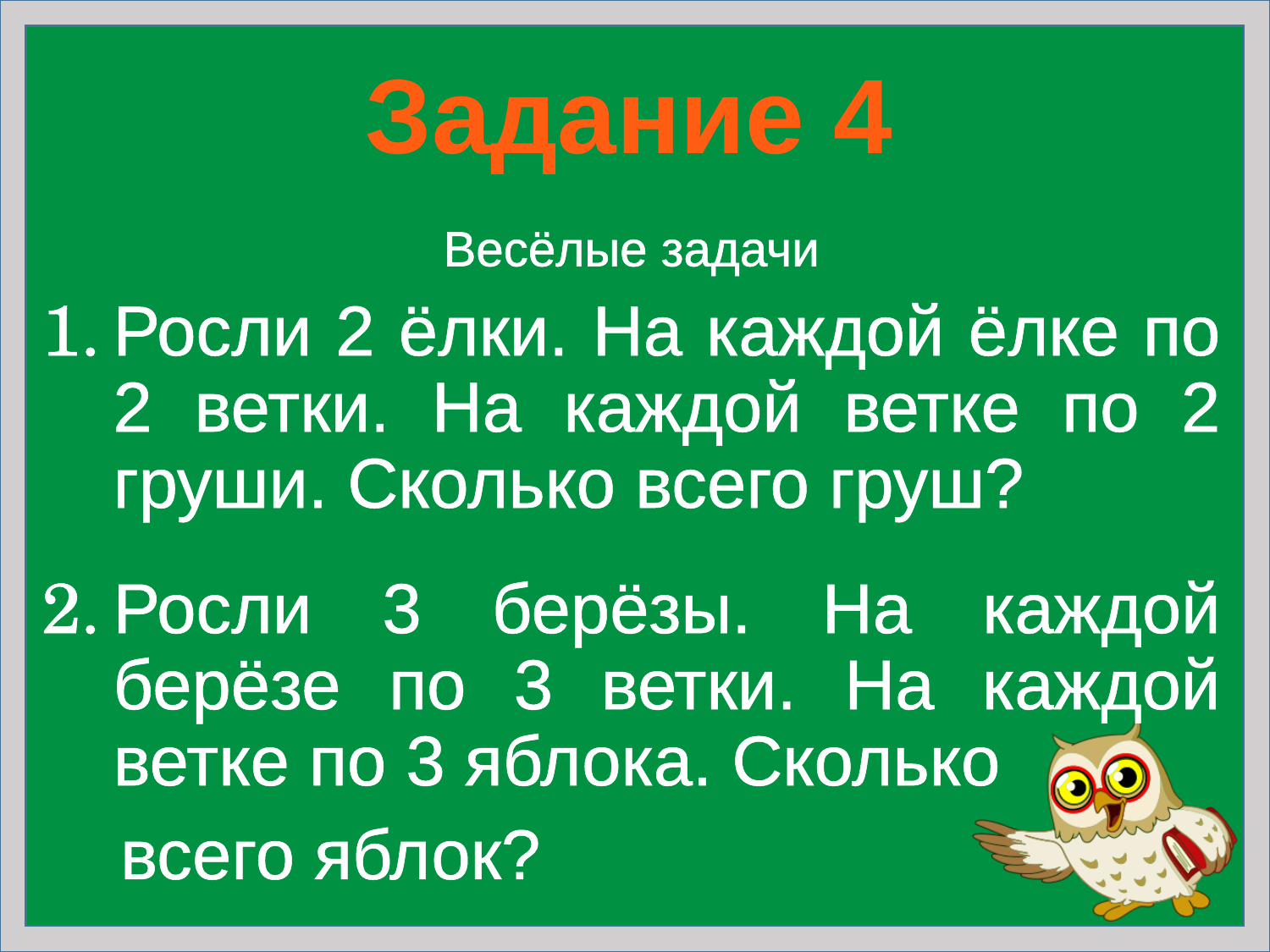

# Задание 4
Весёлые задачи
Росли 2 ёлки. На каждой ёлке по 2 ветки. На каждой ветке по 2 груши. Сколько всего груш?
Росли 3 берёзы. На каждой берёзе по 3 ветки. На каждой ветке по 3 яблока. Сколько
    всего яблок?